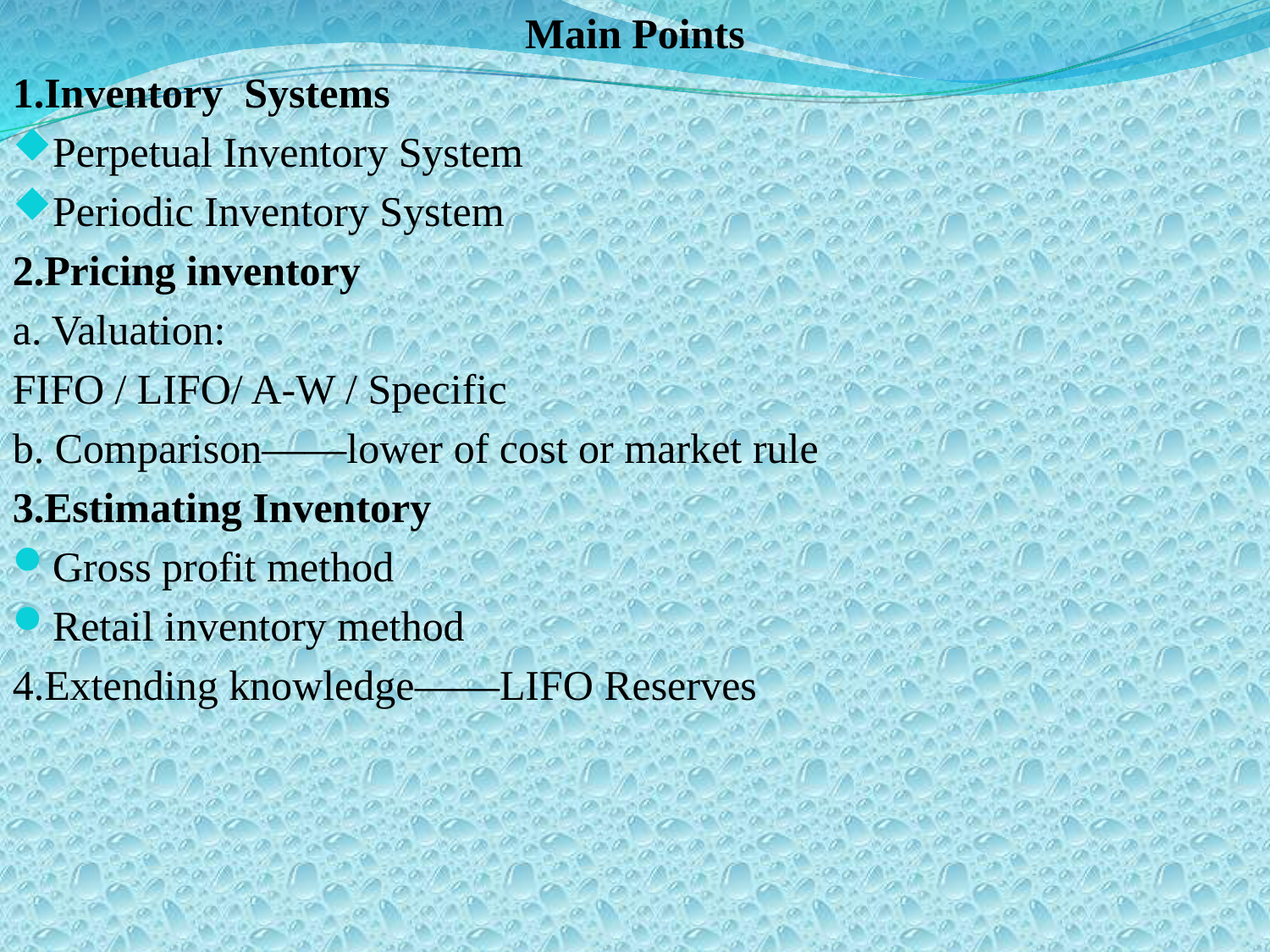

Main Points
1.Inventory  Systems
Perpetual Inventory System
Periodic Inventory System
2.Pricing inventory
a. Valuation:
FIFO / LIFO/ A-W / Specific
b. Comparison——lower of cost or market rule
3.Estimating Inventory
Gross profit method
Retail inventory method
4.Extending knowledge——LIFO Reserves